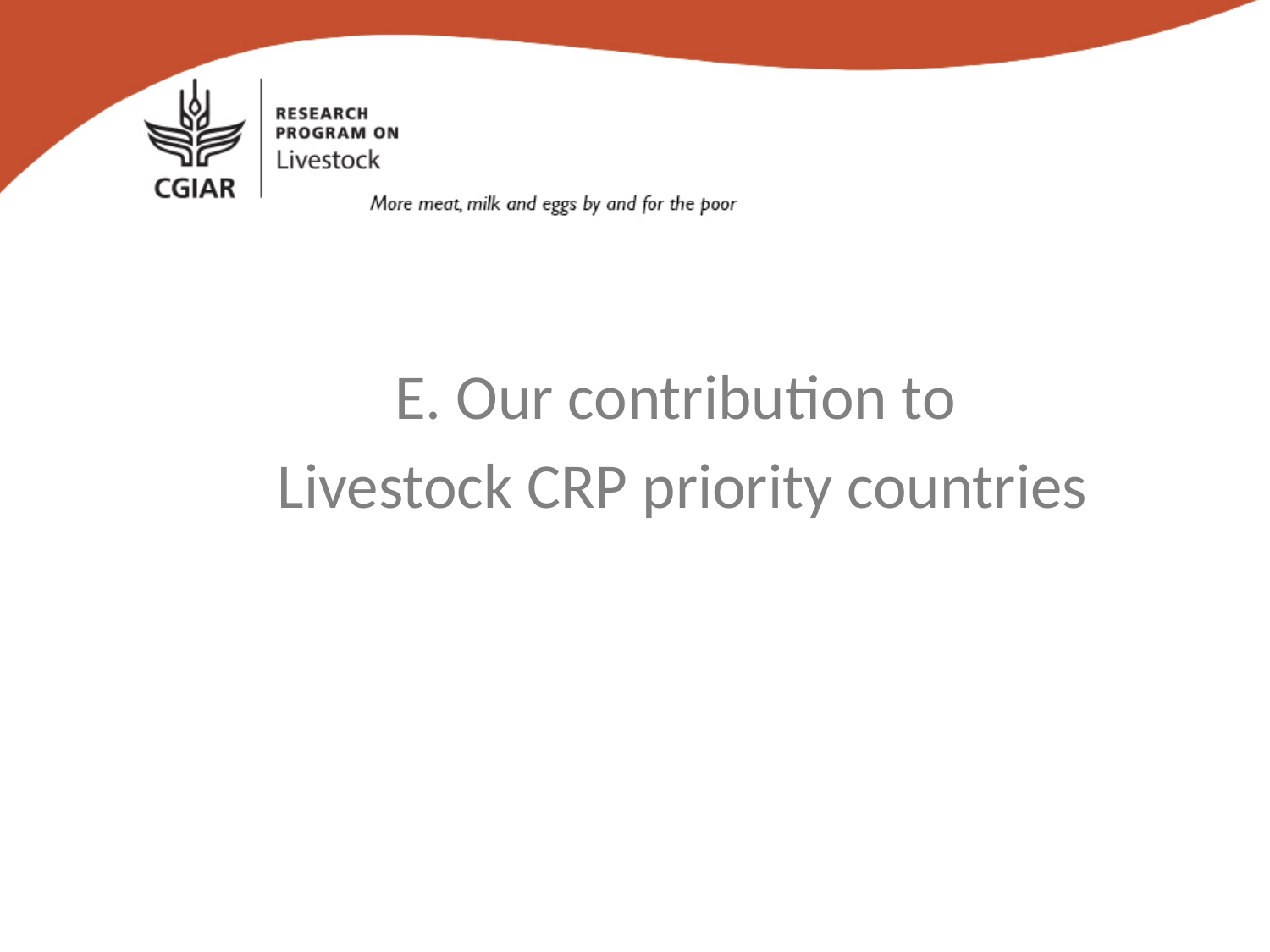

E. Our contribution to
Livestock CRP priority countries